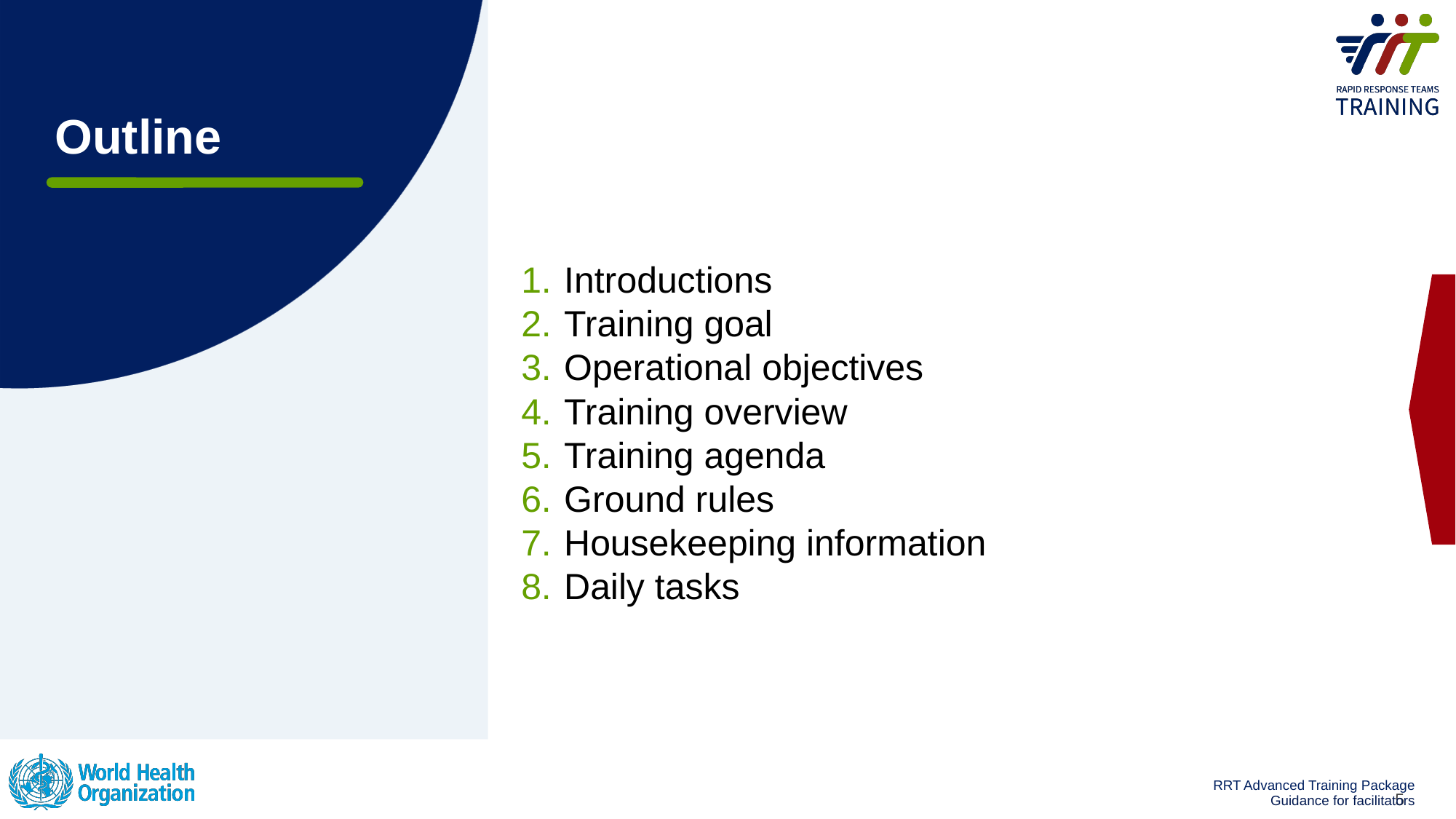

# Outline
Introductions
Training goal
Operational objectives
Training overview
Training agenda
Ground rules
Housekeeping information
Daily tasks